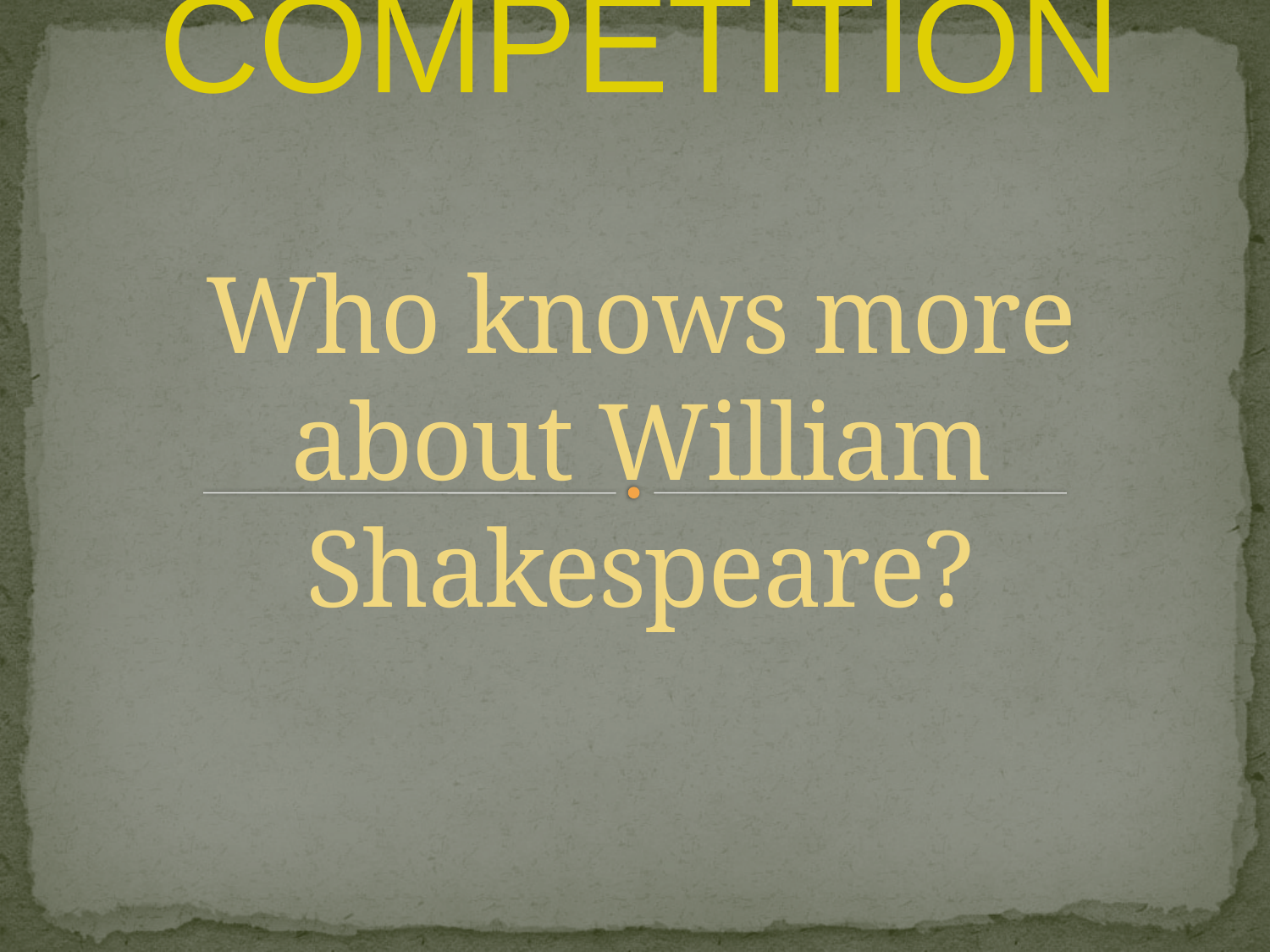

# COMPETITION Who knows more about William Shakespeare?